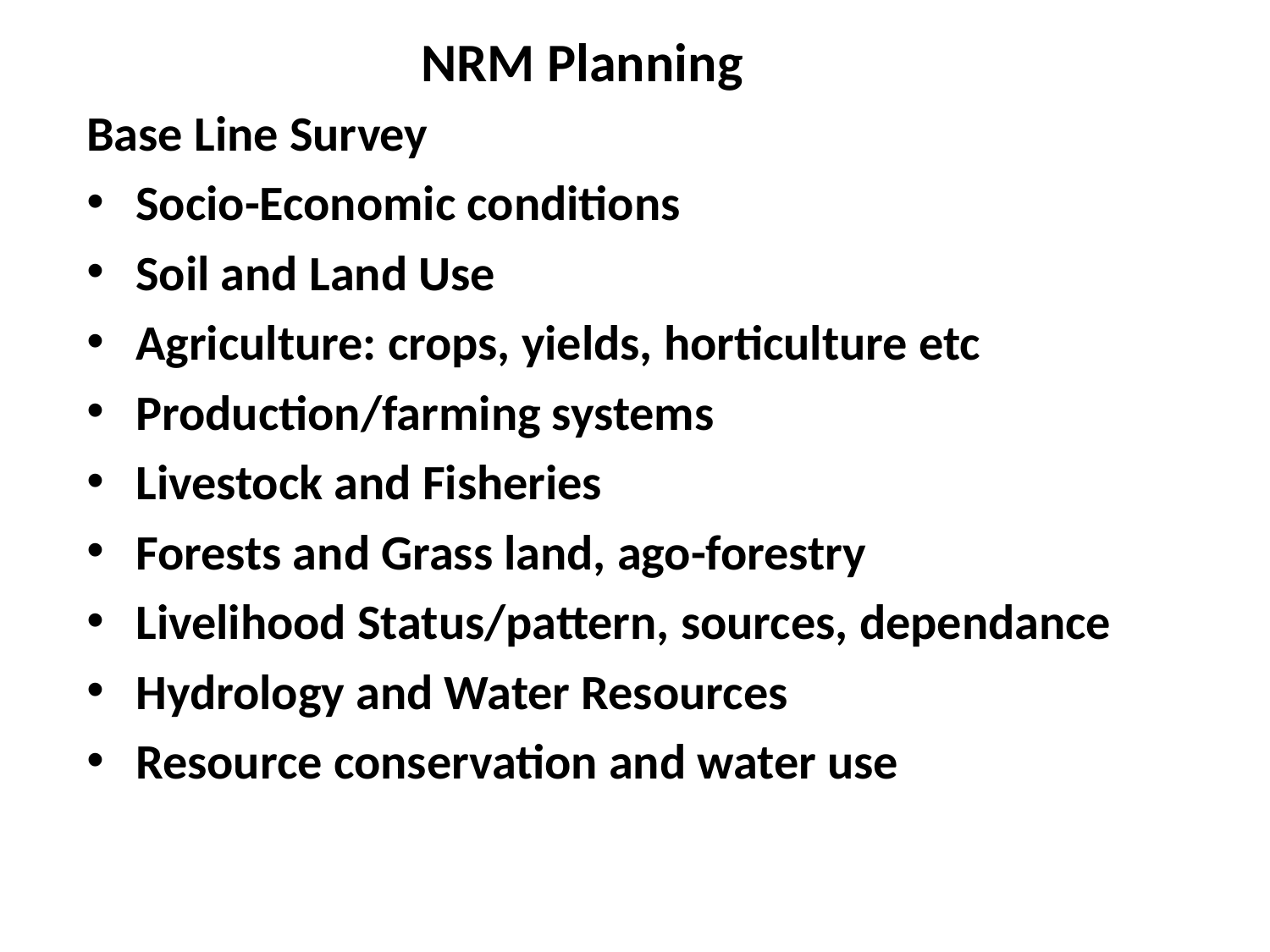

# NRM Planning
Base Line Survey
Socio-Economic conditions
Soil and Land Use
Agriculture: crops, yields, horticulture etc
Production/farming systems
Livestock and Fisheries
Forests and Grass land, ago-forestry
Livelihood Status/pattern, sources, dependance
Hydrology and Water Resources
Resource conservation and water use